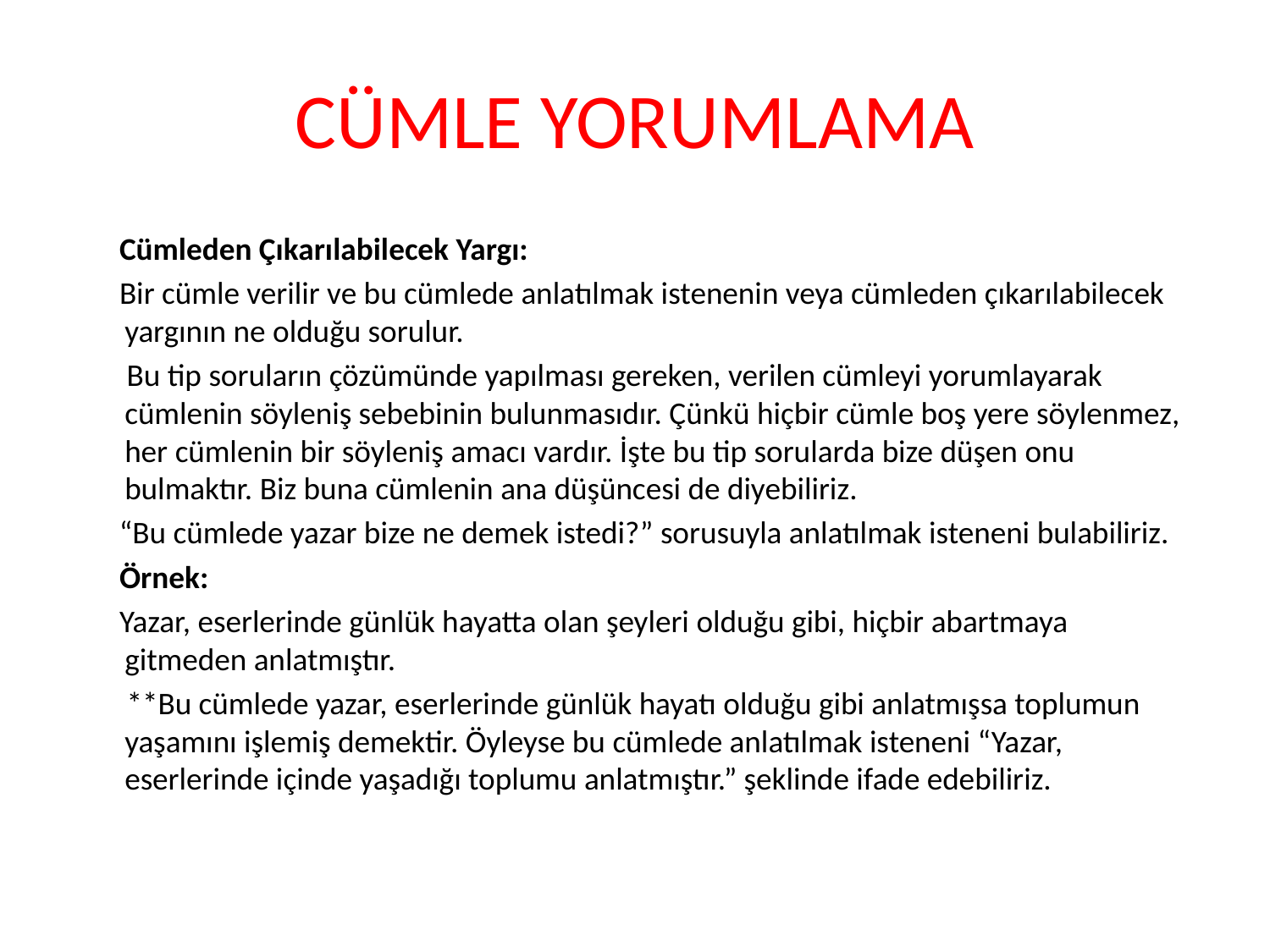

# CÜMLE YORUMLAMA
      Cümleden Çıkarılabilecek Yargı:
      Bir cümle verilir ve bu cümlede anlatılmak istenenin veya cümleden çıkarılabilecek yargının ne olduğu sorulur.
       Bu tip soruların çözümünde yapılması gereken, verilen cümleyi yorumlayarak cümlenin söyleniş sebebinin bulunmasıdır. Çünkü hiçbir cümle boş yere söylenmez, her cümlenin bir söyleniş amacı vardır. İşte bu tip sorularda bize düşen onu bulmaktır. Biz buna cümlenin ana düşüncesi de diyebiliriz.
      “Bu cümlede yazar bize ne demek istedi?” sorusuyla anlatılmak isteneni bulabiliriz.
      Örnek:
      Yazar, eserlerinde günlük hayatta olan şeyleri olduğu gibi, hiçbir abartmaya gitmeden anlatmıştır.
       **Bu cümlede yazar, eserlerinde günlük hayatı olduğu gibi anlatmışsa toplumun yaşamını işlemiş demektir. Öyleyse bu cümlede anlatılmak isteneni “Yazar, eserlerinde içinde yaşadığı toplumu anlatmıştır.” şeklinde ifade edebiliriz.